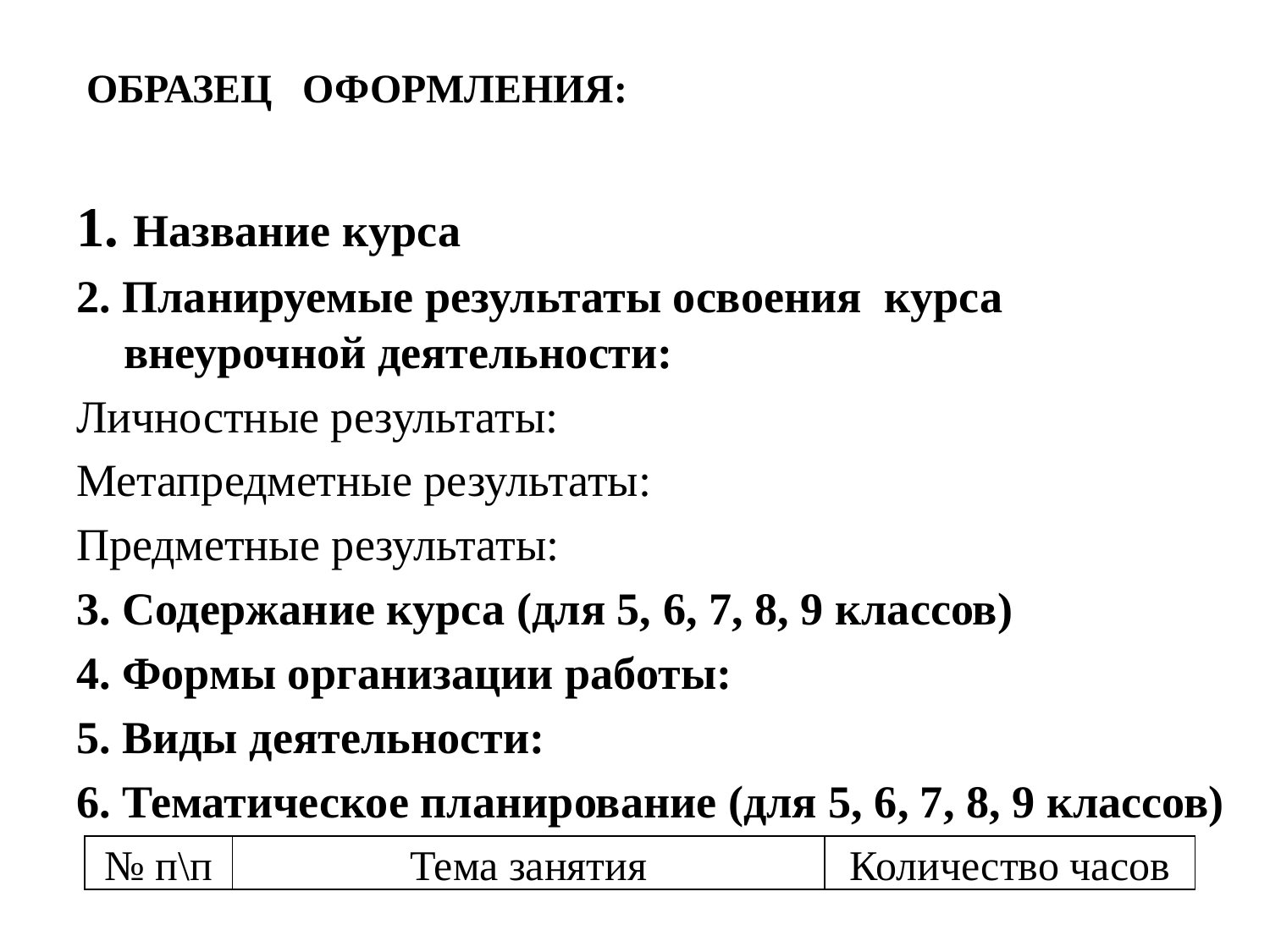

#
 ОБРАЗЕЦ   ОФОРМЛЕНИЯ:
1. Название курса
2. Планируемые результаты освоения  курса внеурочной деятельности:
Личностные результаты:
Метапредметные результаты:
Предметные результаты:
3. Содержание курса (для 5, 6, 7, 8, 9 классов)
4. Формы организации работы:
5. Виды деятельности:
6. Тематическое планирование (для 5, 6, 7, 8, 9 классов)

| № п\п | Тема занятия | Количество часов |
| --- | --- | --- |